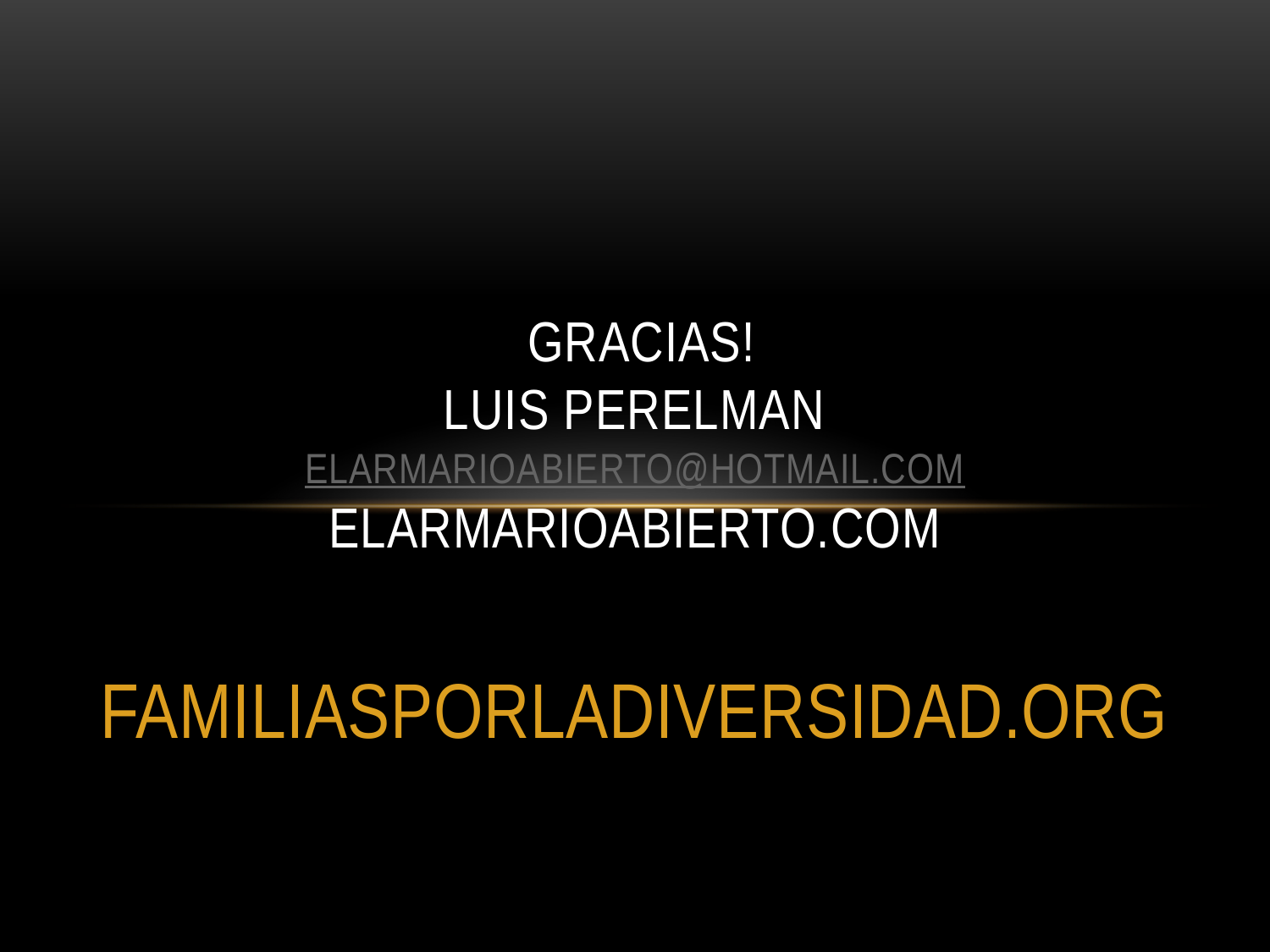

# Gracias! Luis Perelman elarmarioabierto@hotmail.com elarmarioabierto.com

FAMILIASPORLADIVERSIDAD.ORG